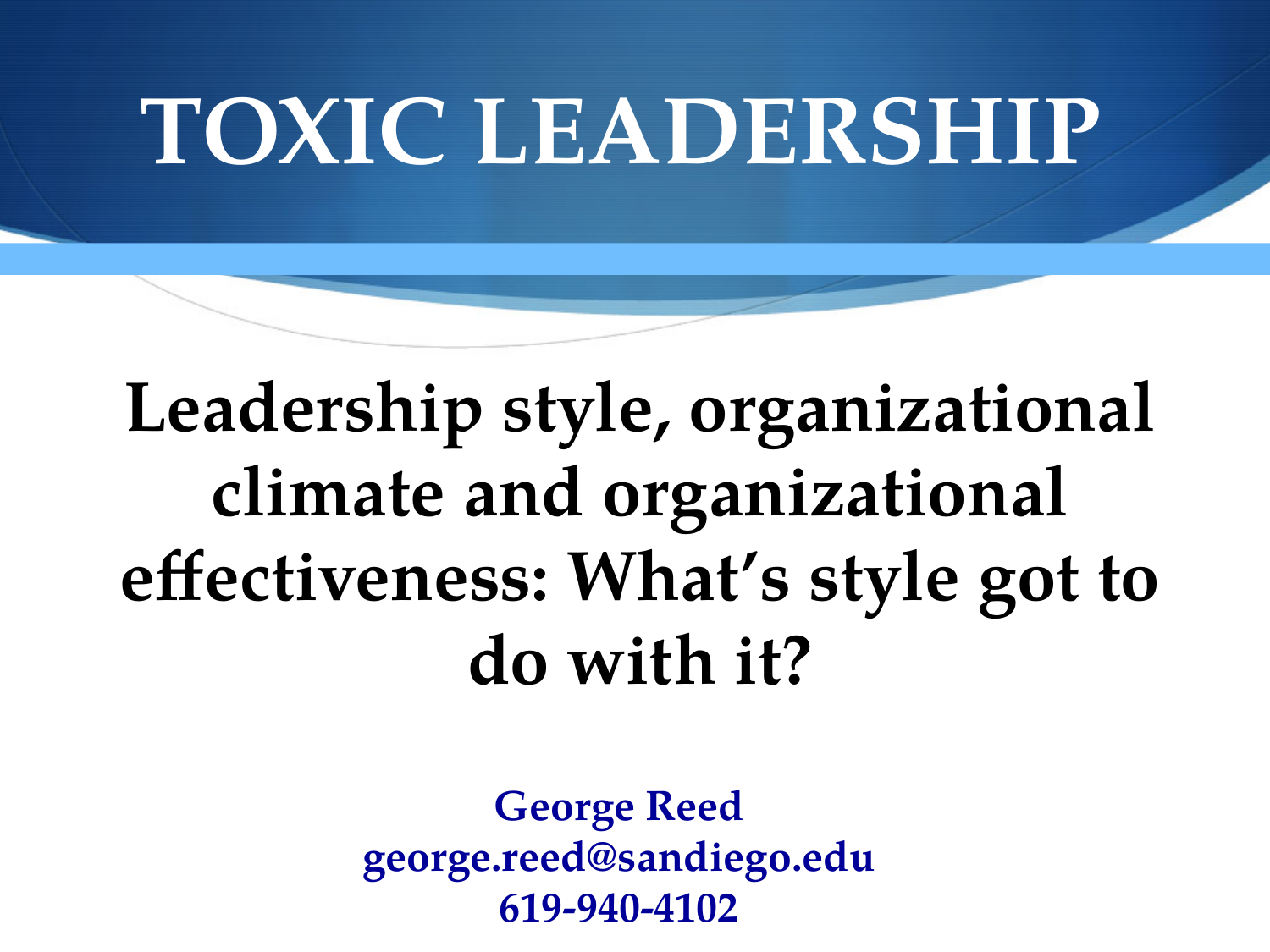

TOXIC LEADERSHIP
Leadership style, organizational climate and organizational effectiveness: What’s style got to do with it?

George Reed
george.reed@sandiego.edu
619-940-4102